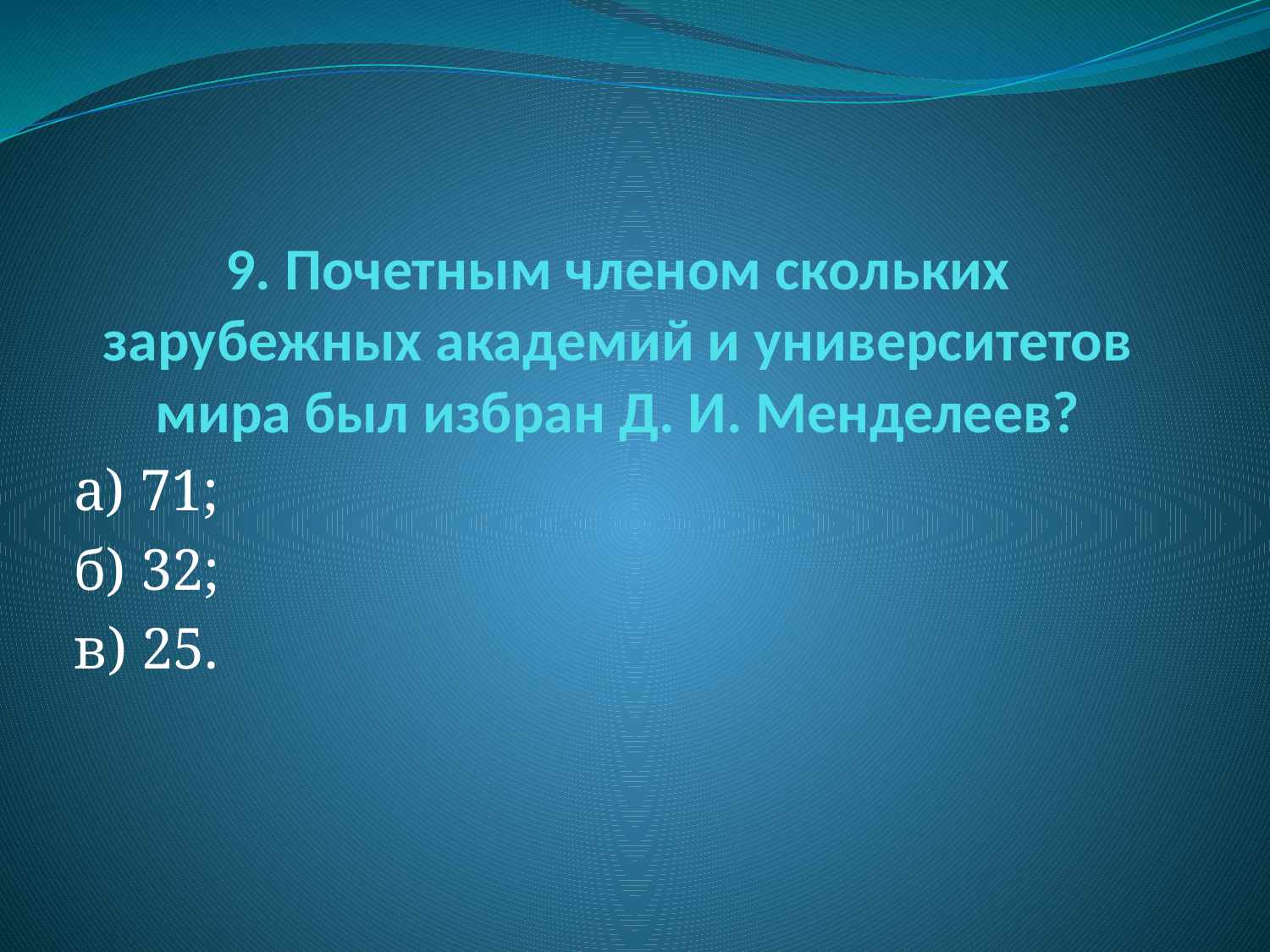

# 9. Почетным членом скольких зарубежных академий и университетов мира был избран Д. И. Менделеев?
а) 71;
б) 32;
в) 25.